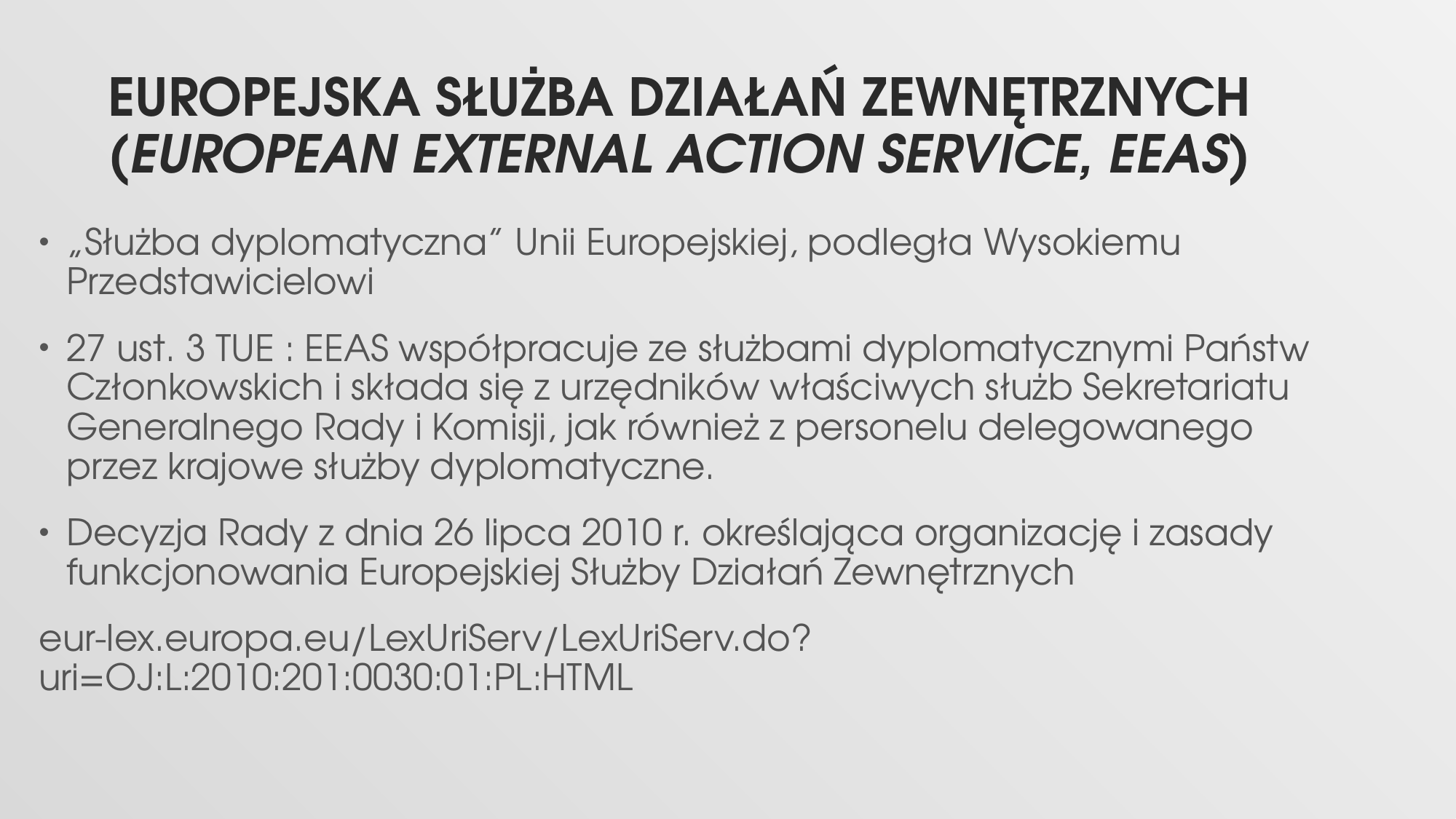

# Europejska służba działań zewnętrznych (European external action service, EEAS)
„Służba dyplomatyczna” Unii Europejskiej, podległa Wysokiemu Przedstawicielowi
27 ust. 3 TUE : EEAS współpracuje ze służbami dyplomatycznymi Państw Członkowskich i składa się z urzędników właściwych służb Sekretariatu Generalnego Rady i Komisji, jak również z personelu delegowanego przez krajowe służby dyplomatyczne.
Decyzja Rady z dnia 26 lipca 2010 r. określająca organizację i zasady funkcjonowania Europejskiej Służby Działań Zewnętrznych
eur-lex.europa.eu/LexUriServ/LexUriServ.do?uri=OJ:L:2010:201:0030:01:PL:HTML